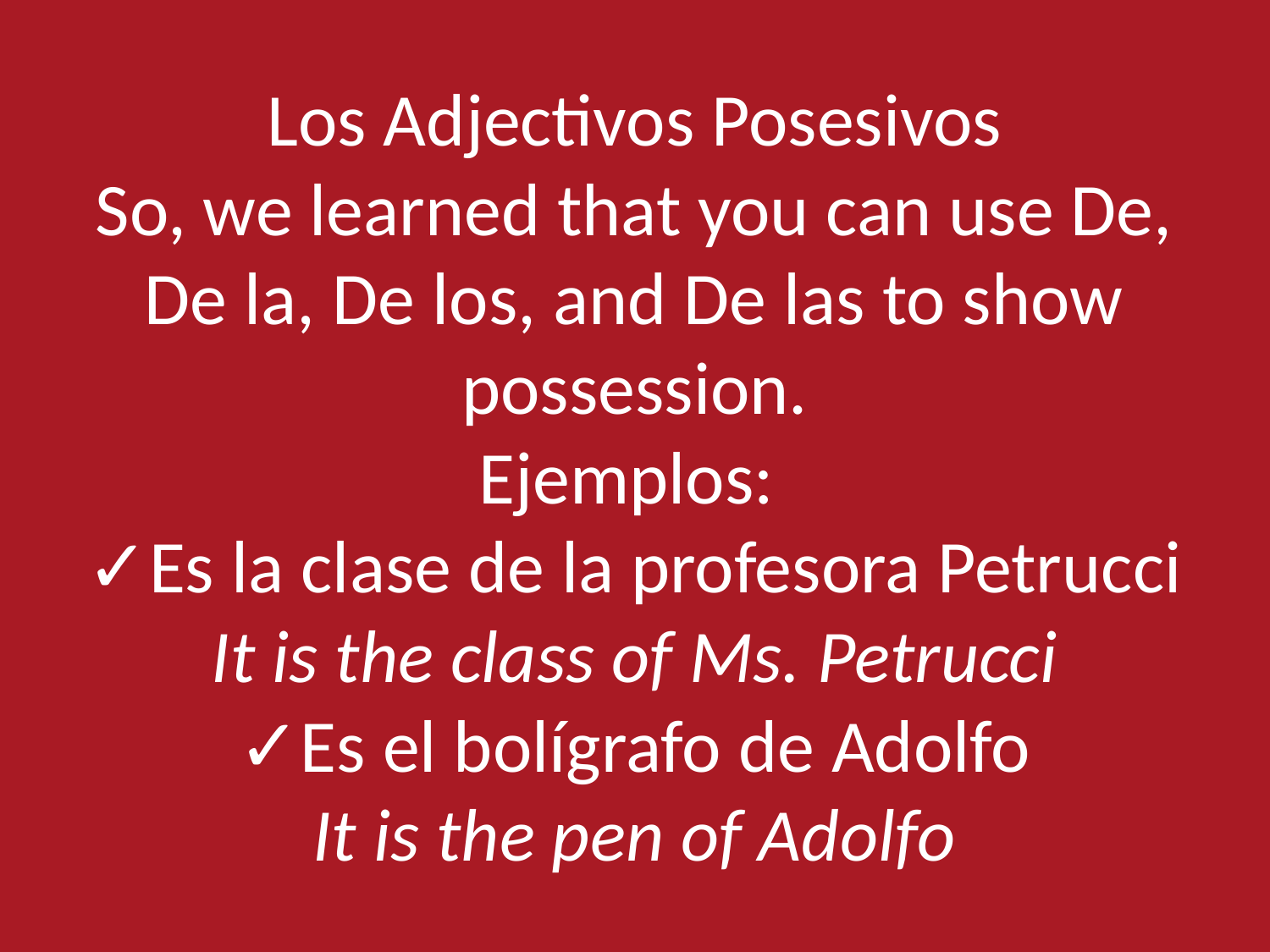

# Los Adjectivos Posesivos So, we learned that you can use De, De la, De los, and De las to show possession. Ejemplos: ✓Es la clase de la profesora Petrucci It is the class of Ms. Petrucci ✓Es el bolígrafo de Adolfo It is the pen of Adolfo